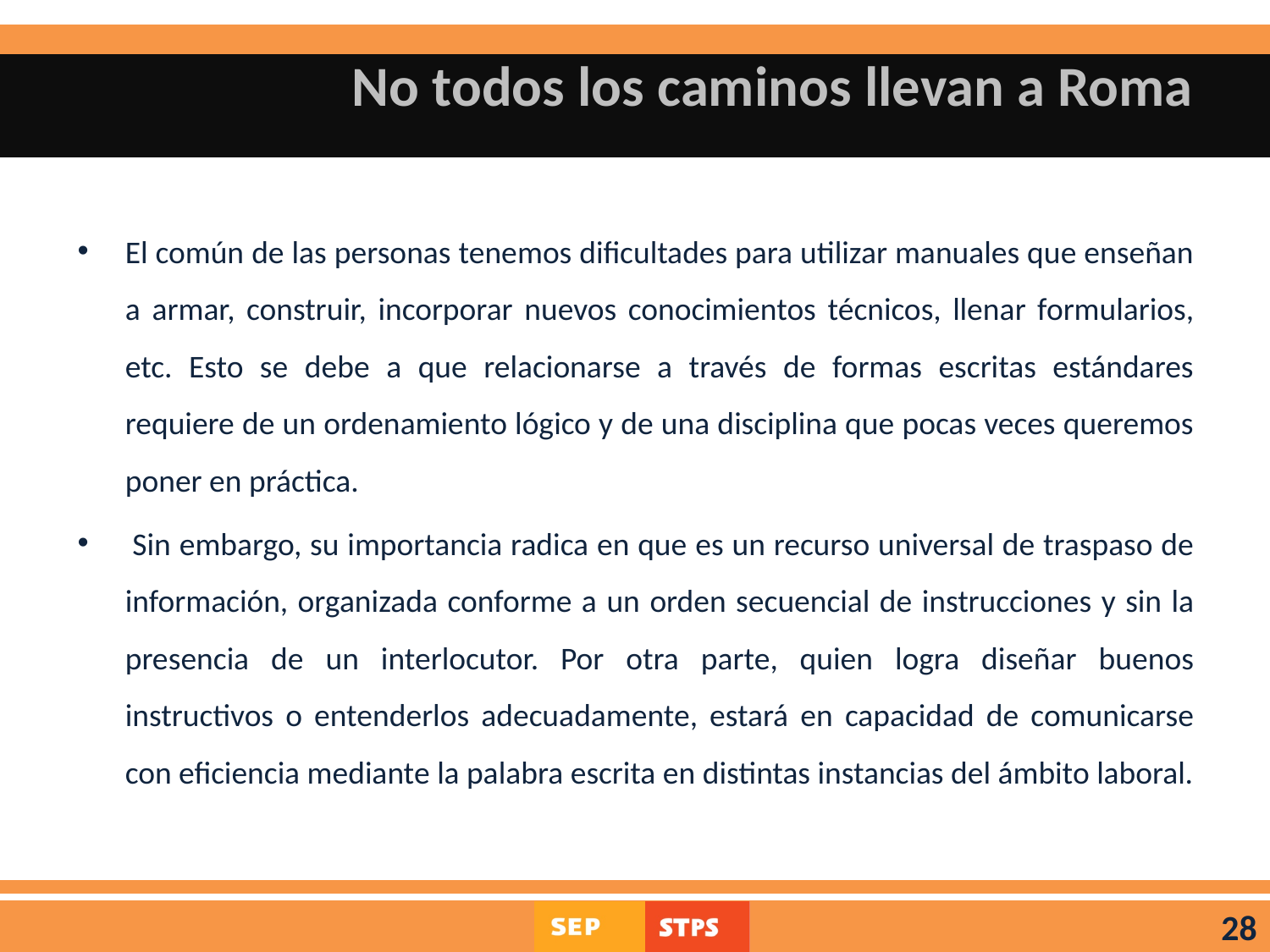

# No todos los caminos llevan a Roma
El común de las personas tenemos dificultades para utilizar manuales que enseñan a armar, construir, incorporar nuevos conocimientos técnicos, llenar formularios, etc. Esto se debe a que relacionarse a través de formas escritas estándares requiere de un ordenamiento lógico y de una disciplina que pocas veces queremos poner en práctica.
 Sin embargo, su importancia radica en que es un recurso universal de traspaso de información, organizada conforme a un orden secuencial de instrucciones y sin la presencia de un interlocutor. Por otra parte, quien logra diseñar buenos instructivos o entenderlos adecuadamente, estará en capacidad de comunicarse con eficiencia mediante la palabra escrita en distintas instancias del ámbito laboral.

28